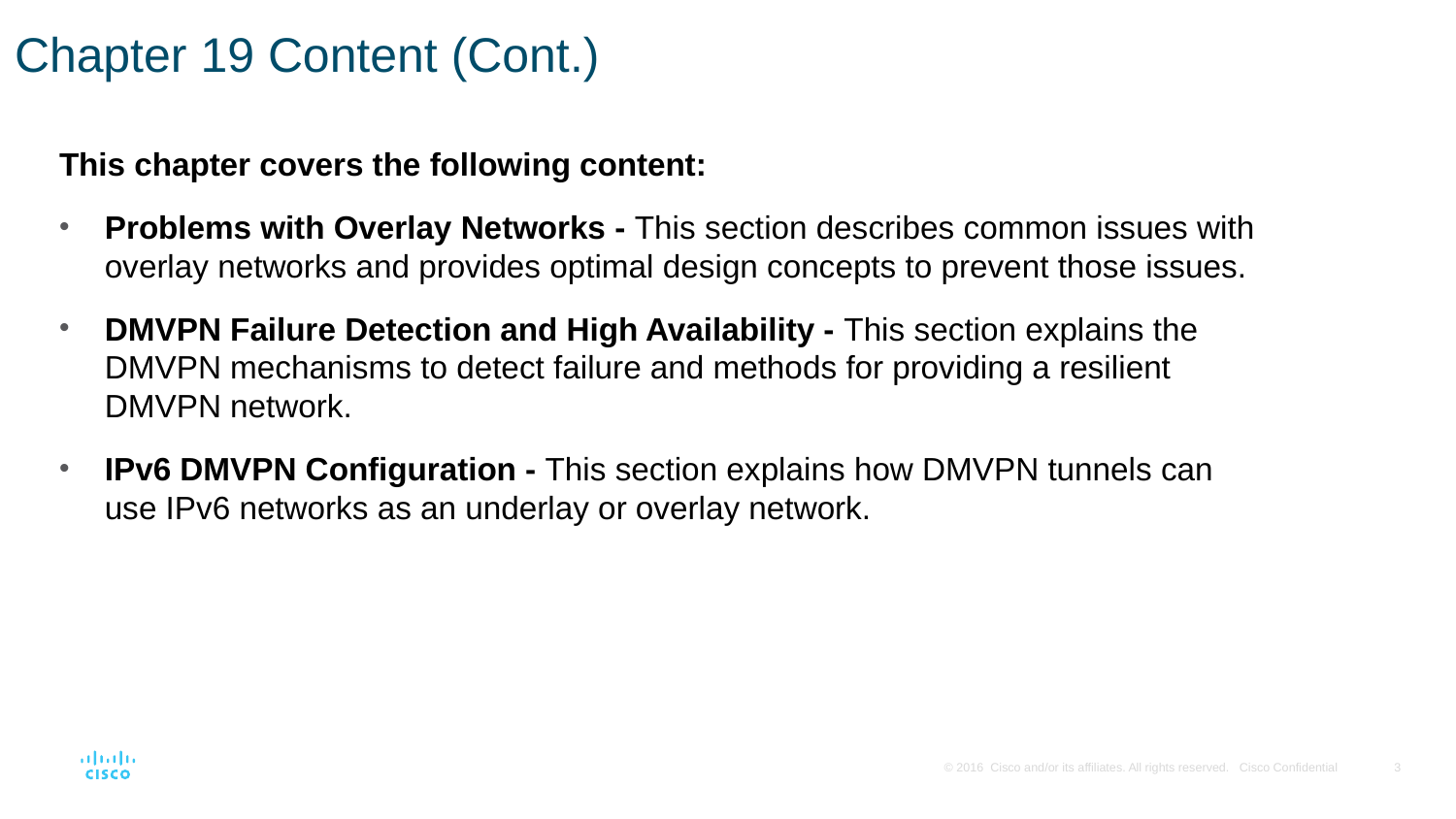

# Chapter 19 Content (Cont.)
This chapter covers the following content:
Problems with Overlay Networks - This section describes common issues with overlay networks and provides optimal design concepts to prevent those issues.
DMVPN Failure Detection and High Availability - This section explains the DMVPN mechanisms to detect failure and methods for providing a resilient DMVPN network.
IPv6 DMVPN Configuration - This section explains how DMVPN tunnels can use IPv6 networks as an underlay or overlay network.